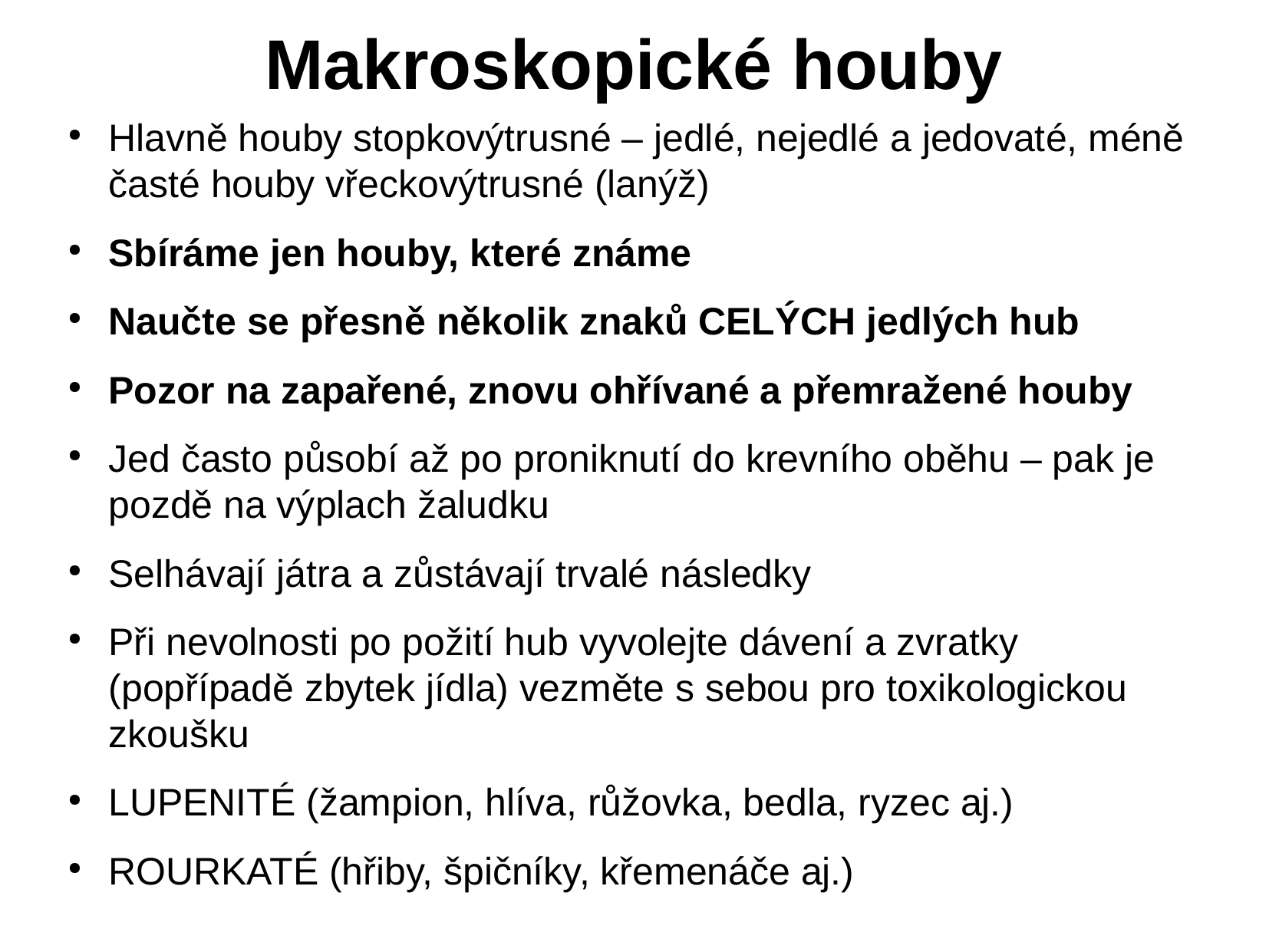

# Makroskopické houby
Hlavně houby stopkovýtrusné – jedlé, nejedlé a jedovaté, méně časté houby vřeckovýtrusné (lanýž)
Sbíráme jen houby, které známe
Naučte se přesně několik znaků CELÝCH jedlých hub
Pozor na zapařené, znovu ohřívané a přemražené houby
Jed často působí až po proniknutí do krevního oběhu – pak je pozdě na výplach žaludku
Selhávají játra a zůstávají trvalé následky
Při nevolnosti po požití hub vyvolejte dávení a zvratky (popřípadě zbytek jídla) vezměte s sebou pro toxikologickou zkoušku
LUPENITÉ (žampion, hlíva, růžovka, bedla, ryzec aj.)
ROURKATÉ (hřiby, špičníky, křemenáče aj.)